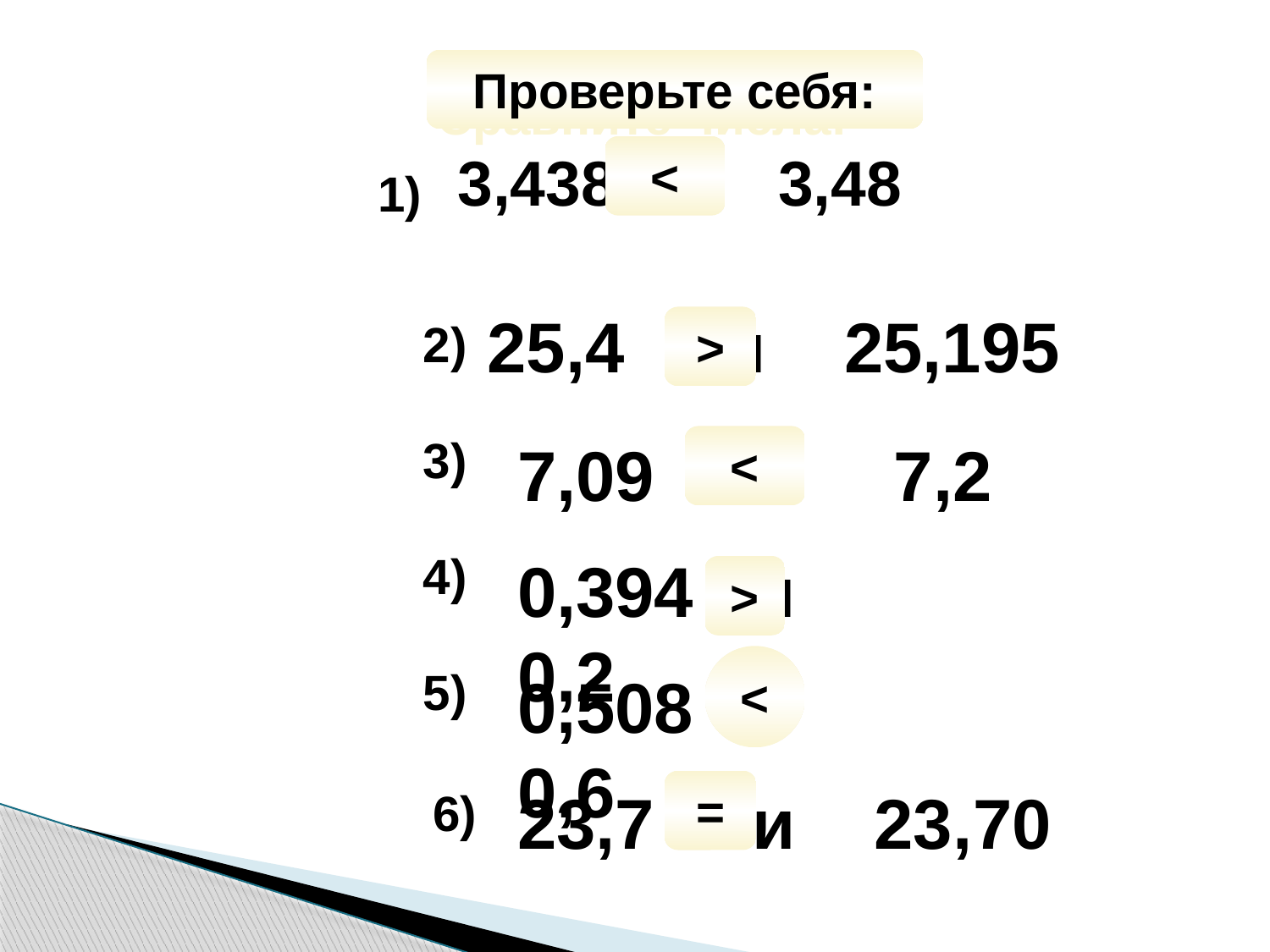

Проверьте себя:
Сравните числа:
3,438   и    3,48
<
1)
25,4     и    25,195
2)
>
3)
7,09     и     7,2
<
4)
0,394   и    0,2
>
<
5)
0,508   и    0,6
=
23,7     и    23,70
6)